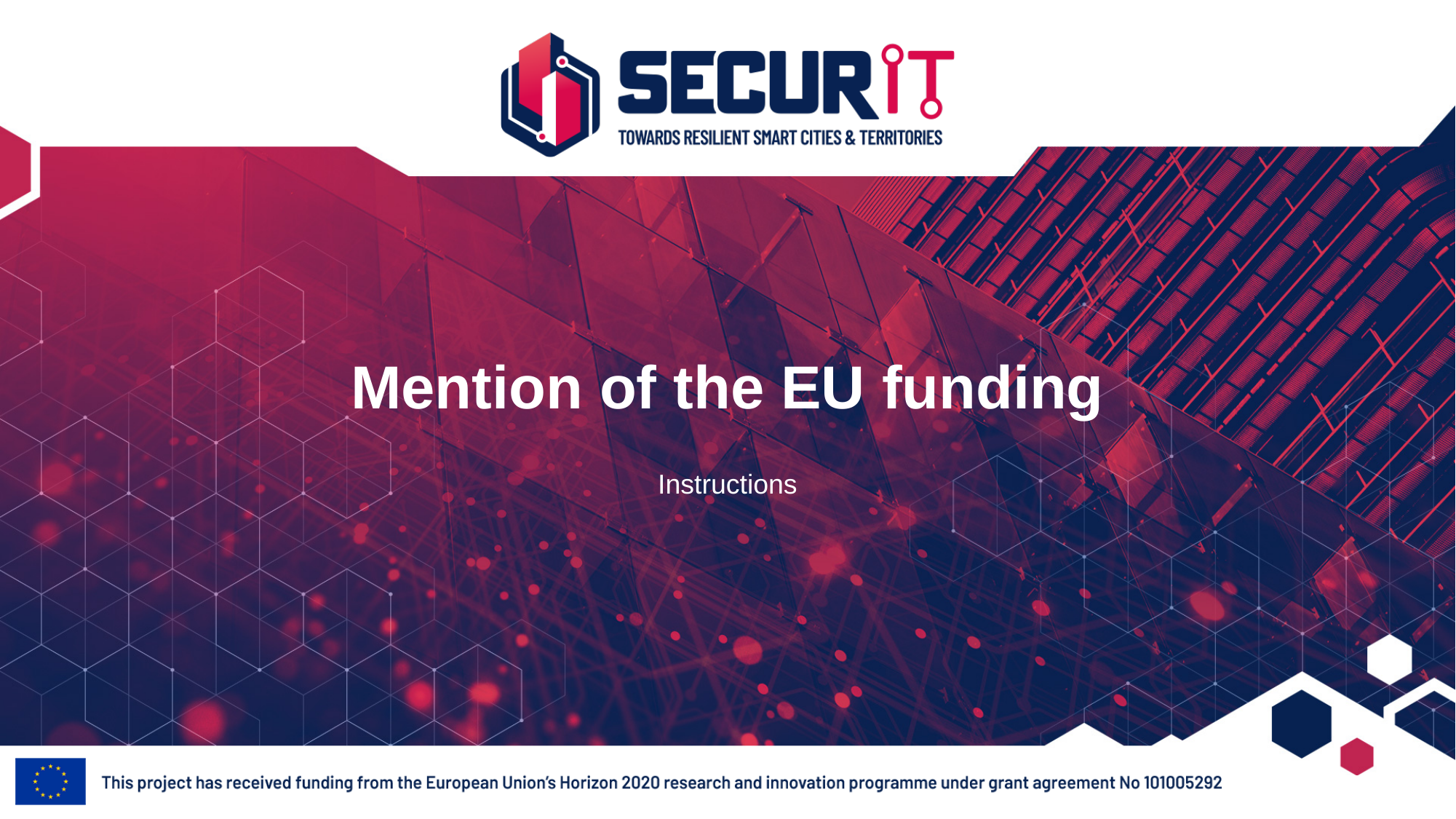

# Mention of the EU funding
Instructions